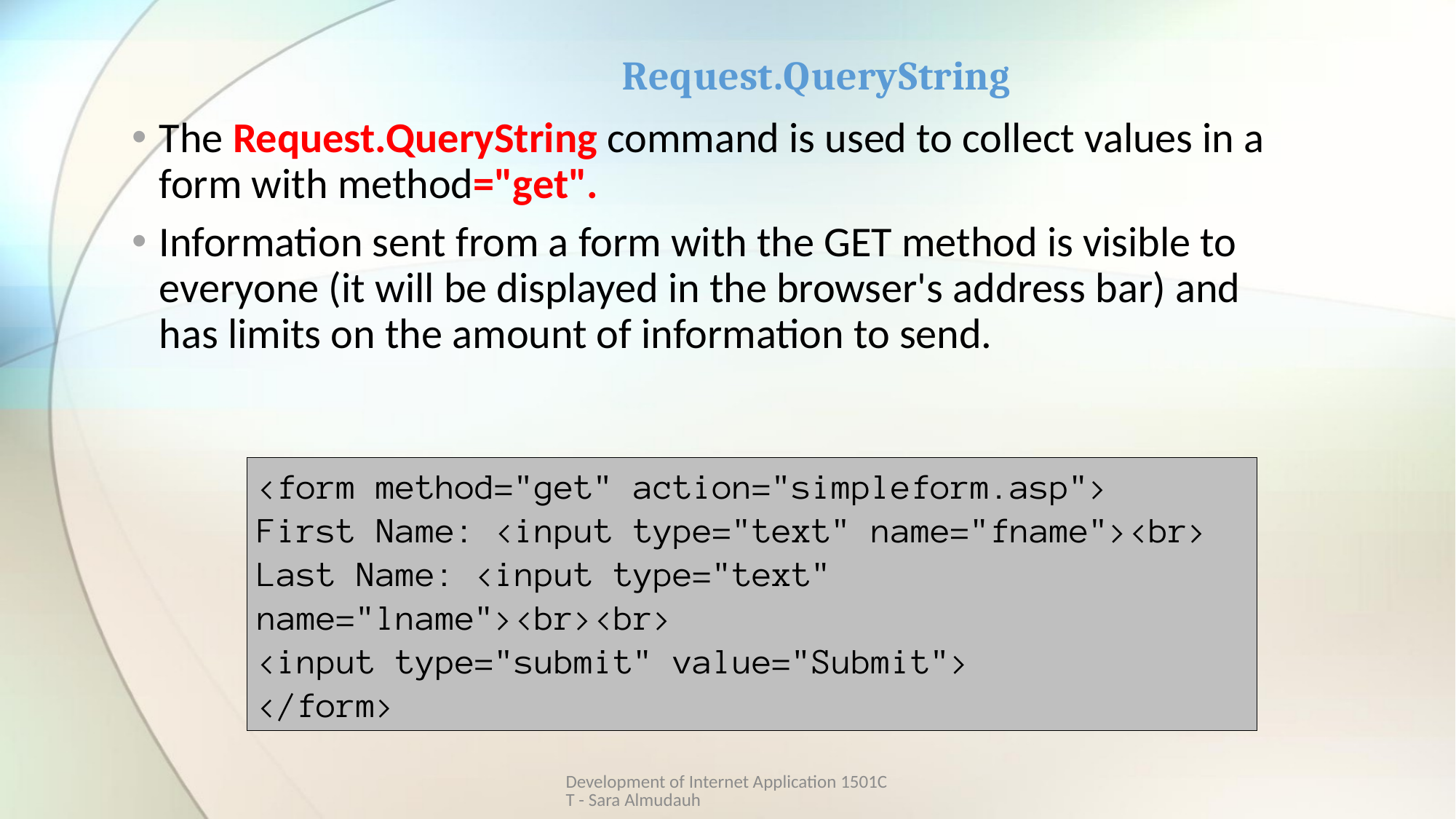

# Request.QueryString
The Request.QueryString command is used to collect values in a form with method="get".
Information sent from a form with the GET method is visible to everyone (it will be displayed in the browser's address bar) and has limits on the amount of information to send.
<form method="get" action="simpleform.asp">
First Name: <input type="text" name="fname"><br>
Last Name: <input type="text" name="lname"><br><br>
<input type="submit" value="Submit">
</form>
Development of Internet Application 1501CT - Sara Almudauh